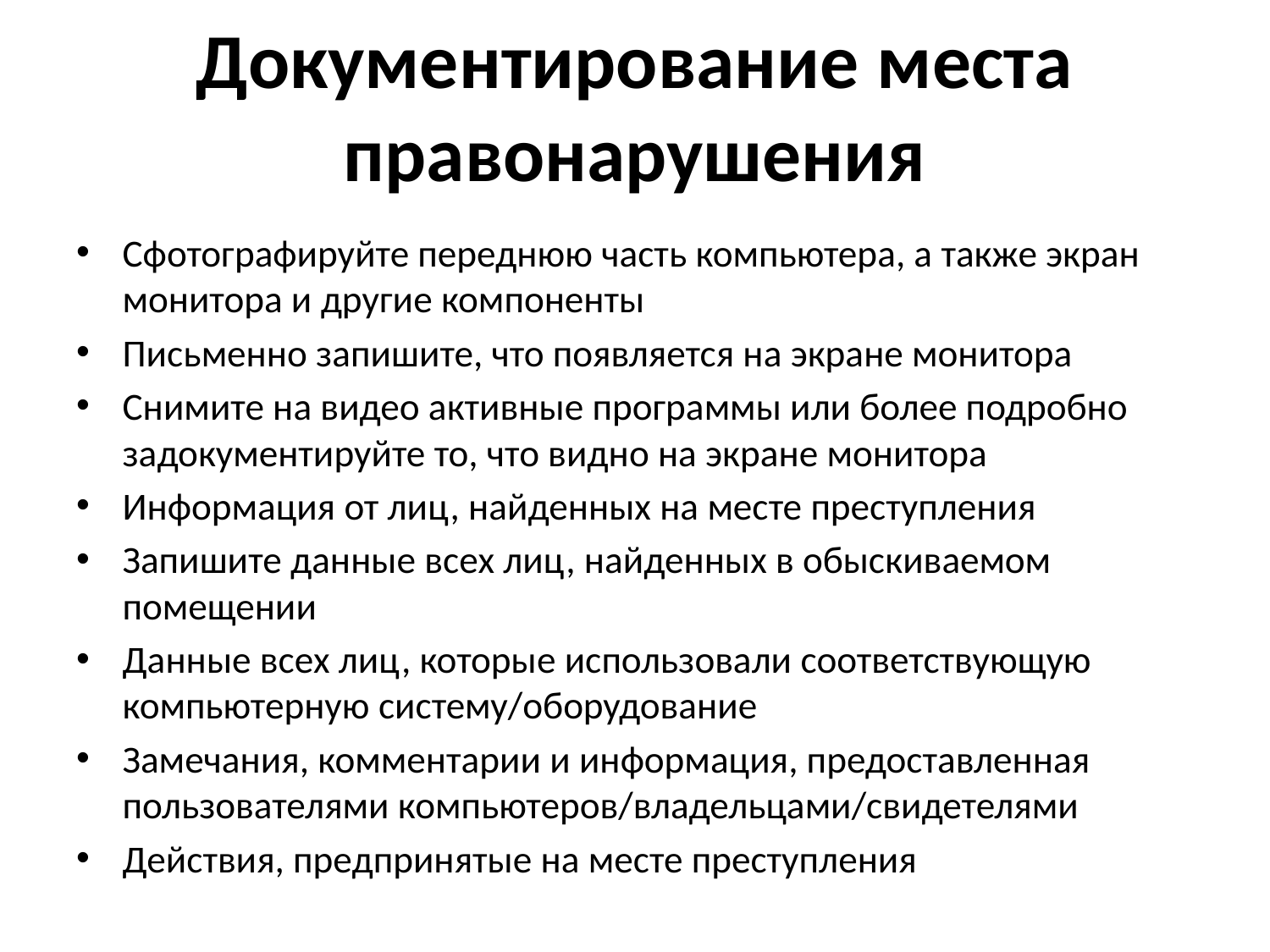

# Документирование места правонарушения
Сфотографируйте переднюю часть компьютера, а также экран монитора и другие компоненты
Письменно запишите, что появляется на экране монитора
Снимите на видео активные программы или более подробно задокументируйте то, что видно на экране монитора
Информация от лиц, найденных на месте преступления
Запишите данные всех лиц, найденных в обыскиваемом помещении
Данные всех лиц, которые использовали соответствующую компьютерную систему/оборудование
Замечания, комментарии и информация, предоставленная пользователями компьютеров/владельцами/свидетелями
Действия, предпринятые на месте преступления